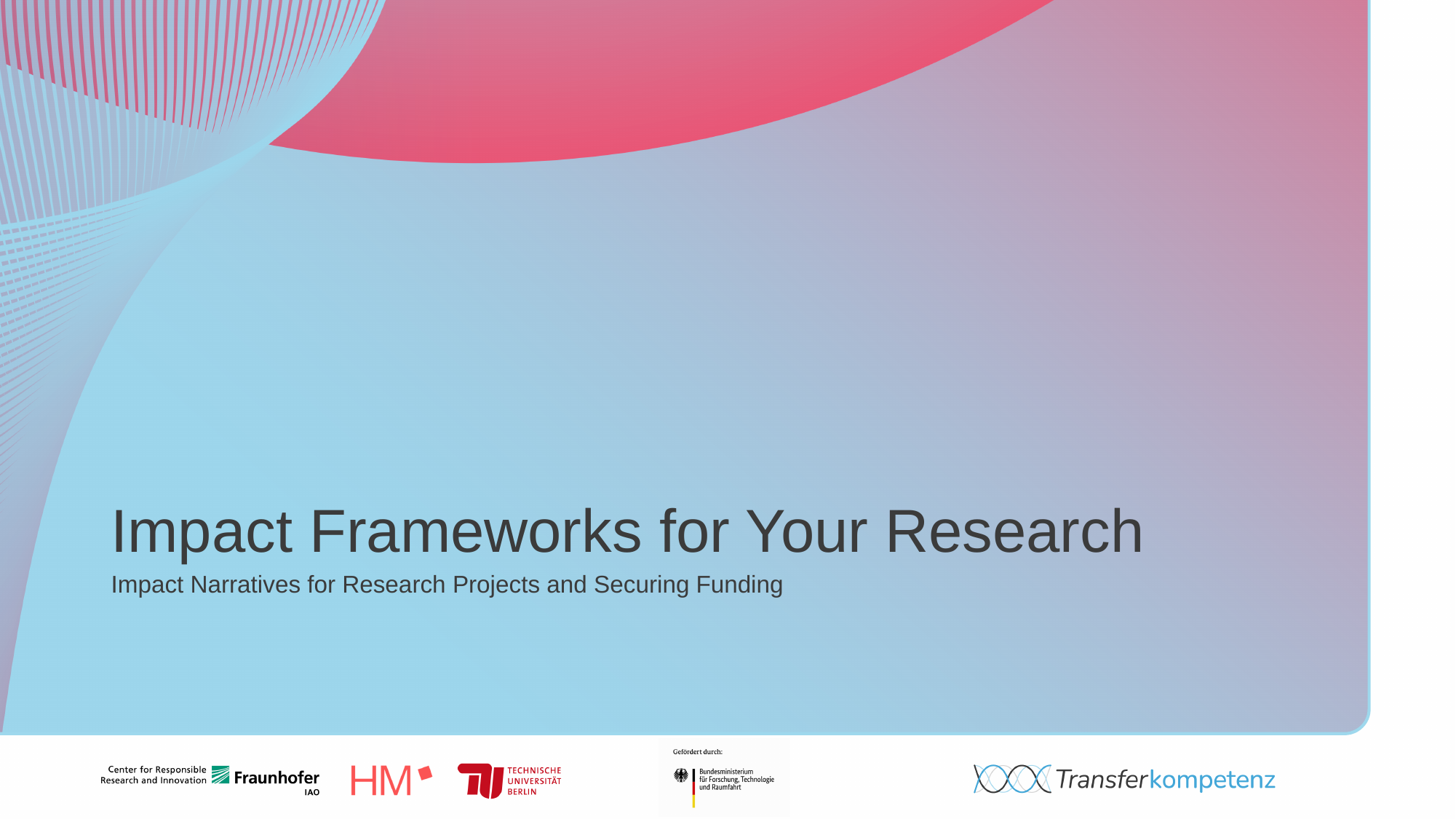

# Impact Frameworks for Your Research
Impact Narratives for Research Projects and Securing Funding